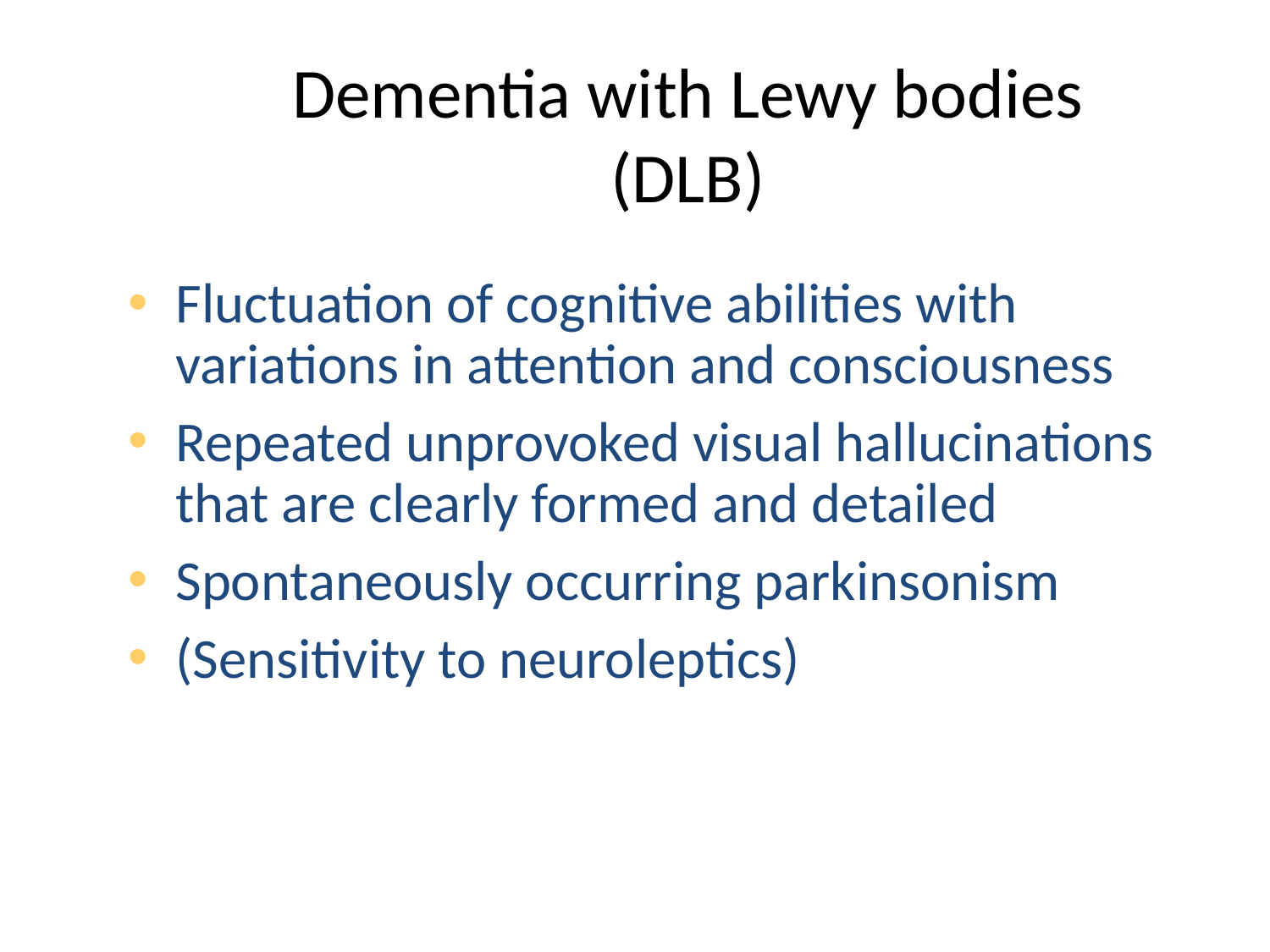

# Dementia with Lewy bodies (DLB)
Fluctuation of cognitive abilities with variations in attention and consciousness
Repeated unprovoked visual hallucinations that are clearly formed and detailed
Spontaneously occurring parkinsonism
(Sensitivity to neuroleptics)